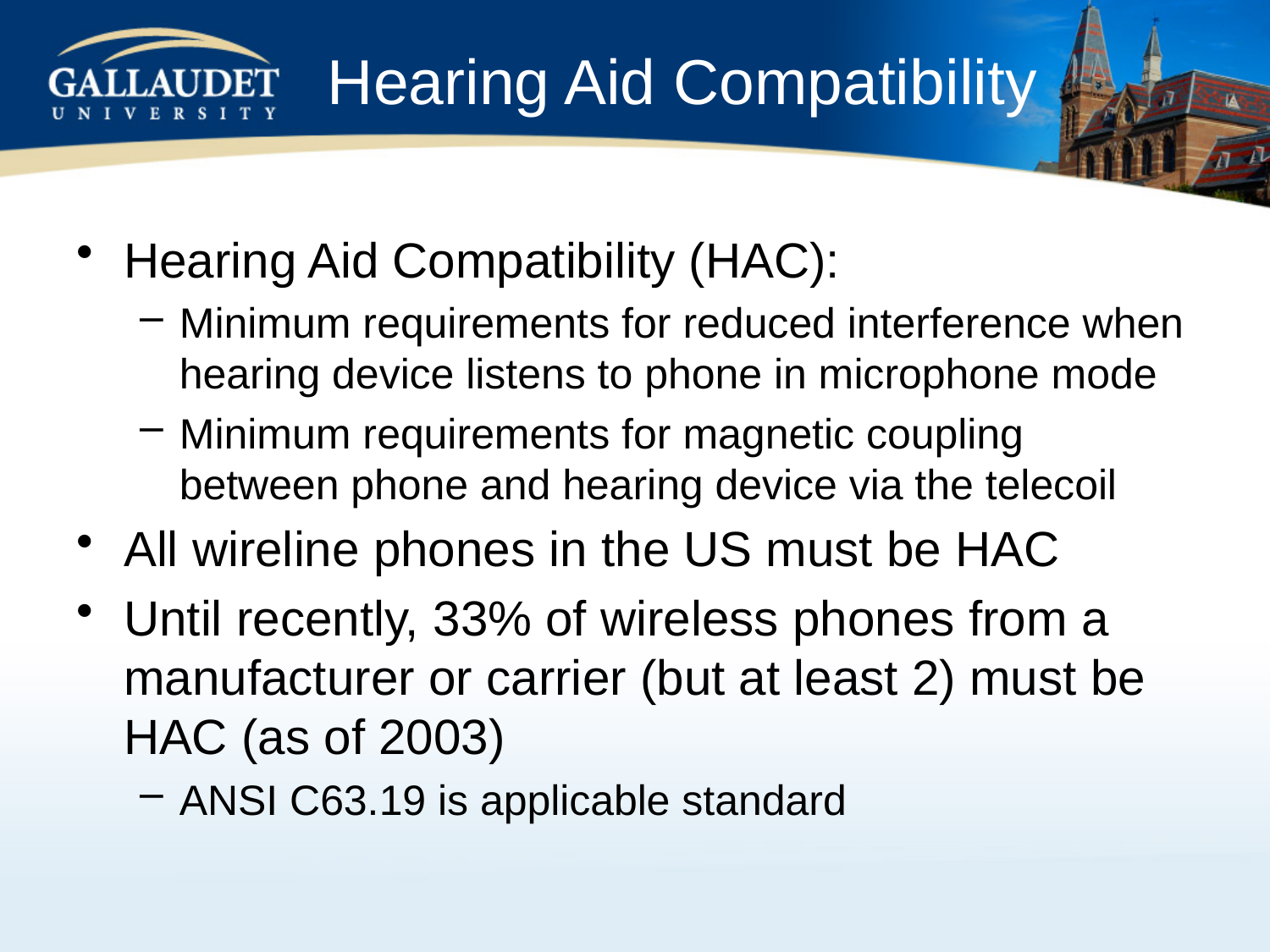

# Hearing Aid Compatibility
Hearing Aid Compatibility (HAC):
Minimum requirements for reduced interference when hearing device listens to phone in microphone mode
Minimum requirements for magnetic coupling between phone and hearing device via the telecoil
All wireline phones in the US must be HAC
Until recently, 33% of wireless phones from a manufacturer or carrier (but at least 2) must be HAC (as of 2003)
ANSI C63.19 is applicable standard